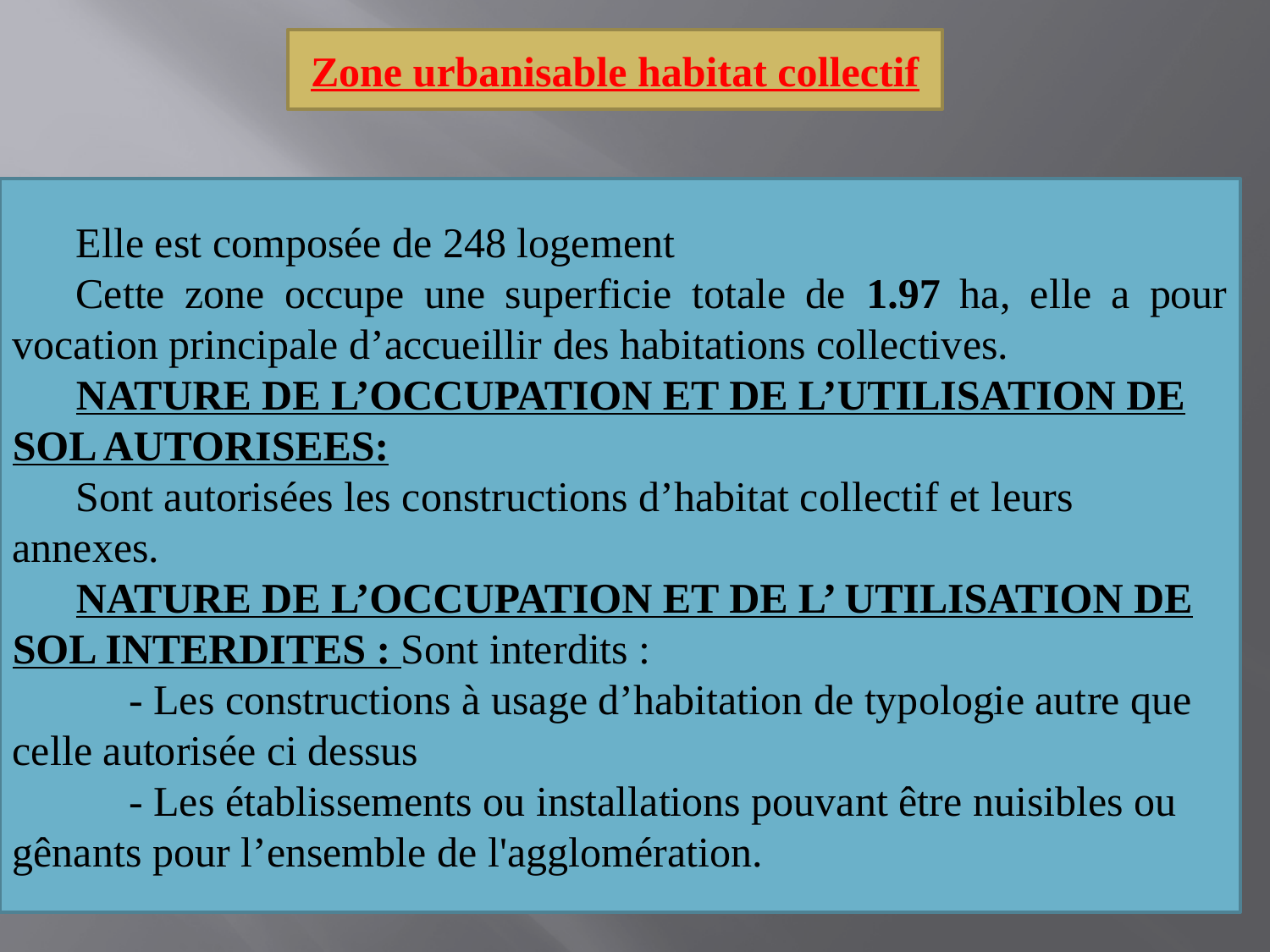

Zone urbanisable habitat collectif
Elle est composée de 248 logement
Cette zone occupe une superficie totale de 1.97 ha, elle a pour vocation principale d’accueillir des habitations collectives.
NATURE DE L’OCCUPATION ET DE L’UTILISATION DE SOL AUTORISEES:
Sont autorisées les constructions d’habitat collectif et leurs annexes.
NATURE DE L’OCCUPATION ET DE L’ UTILISATION DE SOL INTERDITES : Sont interdits :
     - Les constructions à usage d’habitation de typologie autre que celle autorisée ci dessus
     - Les établissements ou installations pouvant être nuisibles ou gênants pour l’ensemble de l'agglomération.